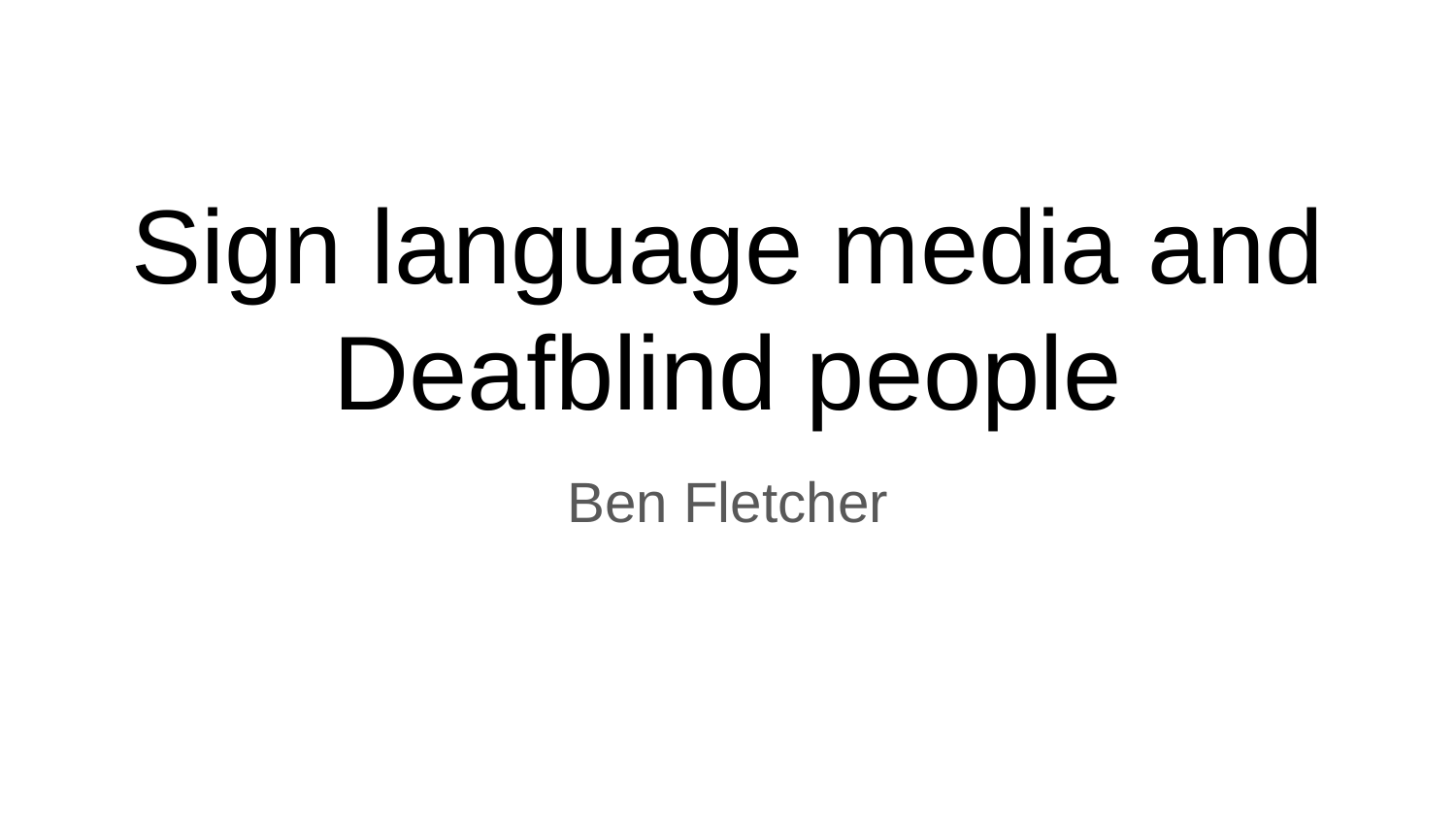

# Sign language media and Deafblind people
Ben Fletcher